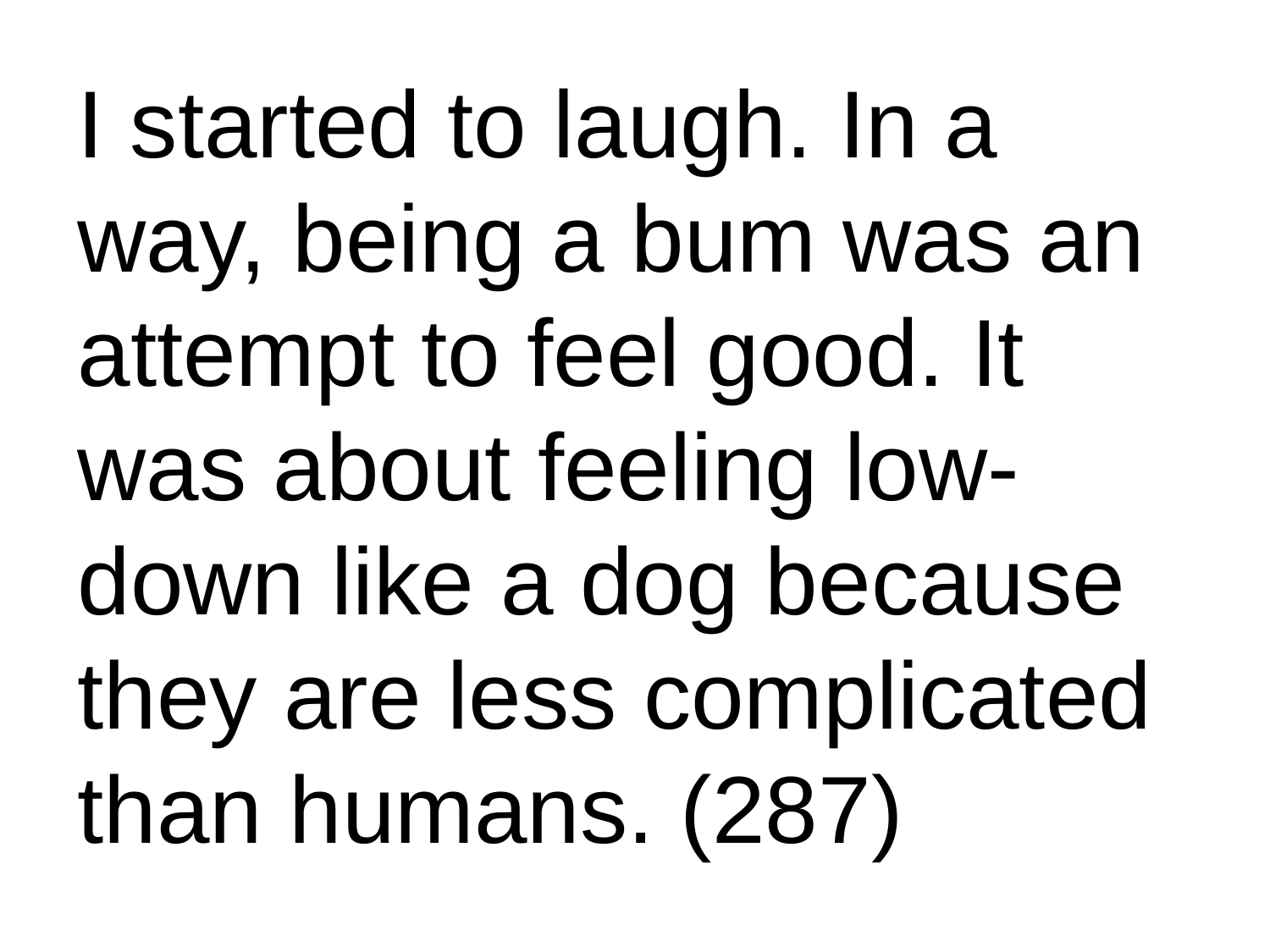

I started to laugh. In a way, being a bum was an attempt to feel good. It was about feeling low-down like a dog because they are less complicated than humans. (287)